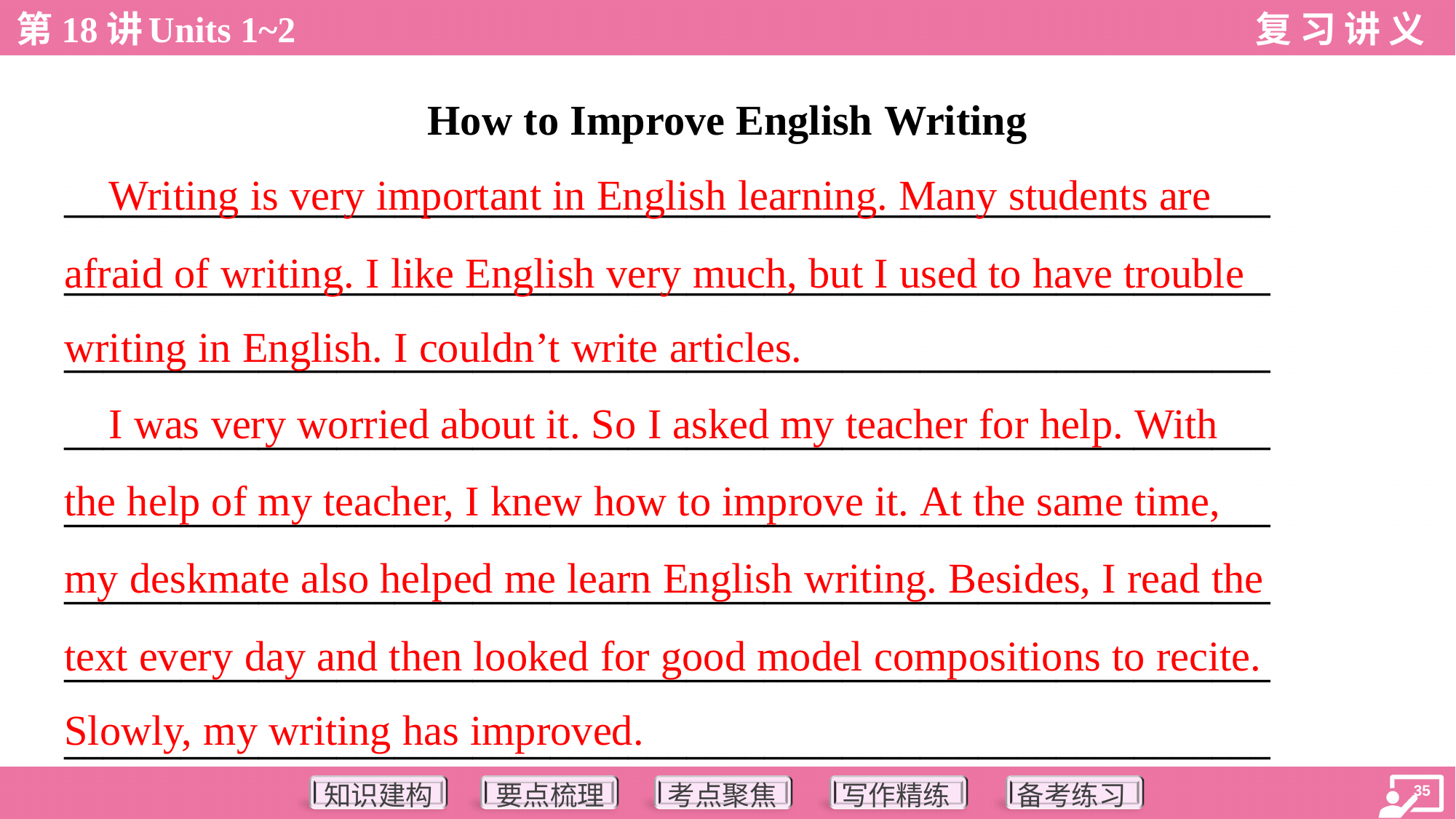

How to Improve English Writing
______________________________________________________________
______________________________________________________________
______________________________________________________________
______________________________________________________________
______________________________________________________________
______________________________________________________________
______________________________________________________________
______________________________________________________________

    Writing is very important in English learning. Many students are
afraid of writing. I like English very much, but I used to have trouble
writing in English. I couldn’t write articles.
    I was very worried about it. So I asked my teacher for help. With
the help of my teacher, I knew how to improve it. At the same time,
my deskmate also helped me learn English writing. Besides, I read the
text every day and then looked for good model compositions to recite.
Slowly, my writing has improved.